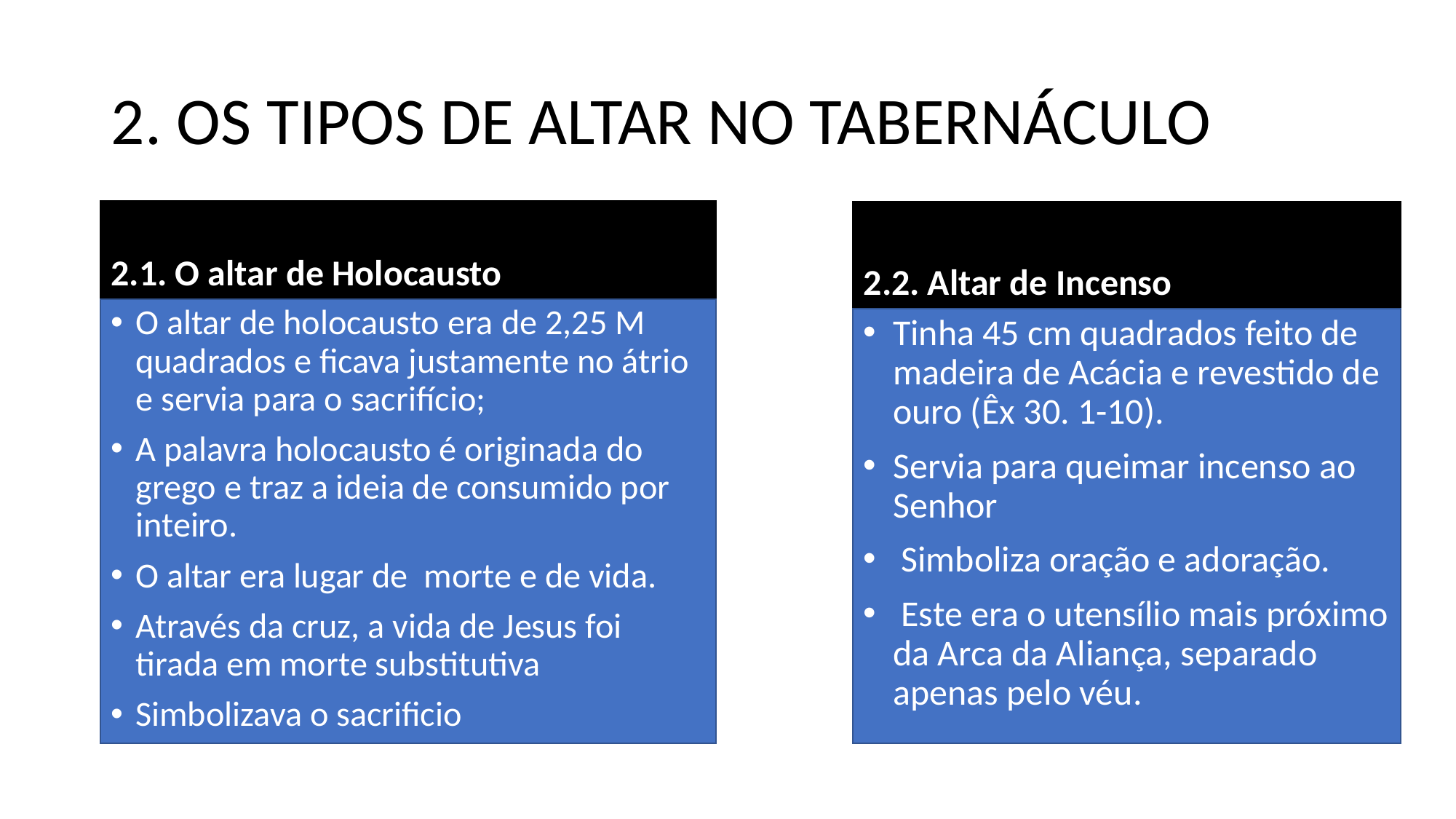

# 2. OS TIPOS DE ALTAR NO TABERNÁCULO
2.1. O altar de Holocausto
2.2. Altar de Incenso
O altar de holocausto era de 2,25 M quadrados e ficava justamente no átrio e servia para o sacrifício;
A palavra holocausto é originada do grego e traz a ideia de consumido por inteiro.
O altar era lugar de  morte e de vida.
Através da cruz, a vida de Jesus foi tirada em morte substitutiva
Simbolizava o sacrificio
Tinha 45 cm quadrados feito de madeira de Acácia e revestido de ouro (Êx 30. 1-10).
Servia para queimar incenso ao Senhor
 Simboliza oração e adoração.
 Este era o utensílio mais próximo da Arca da Aliança, separado apenas pelo véu.